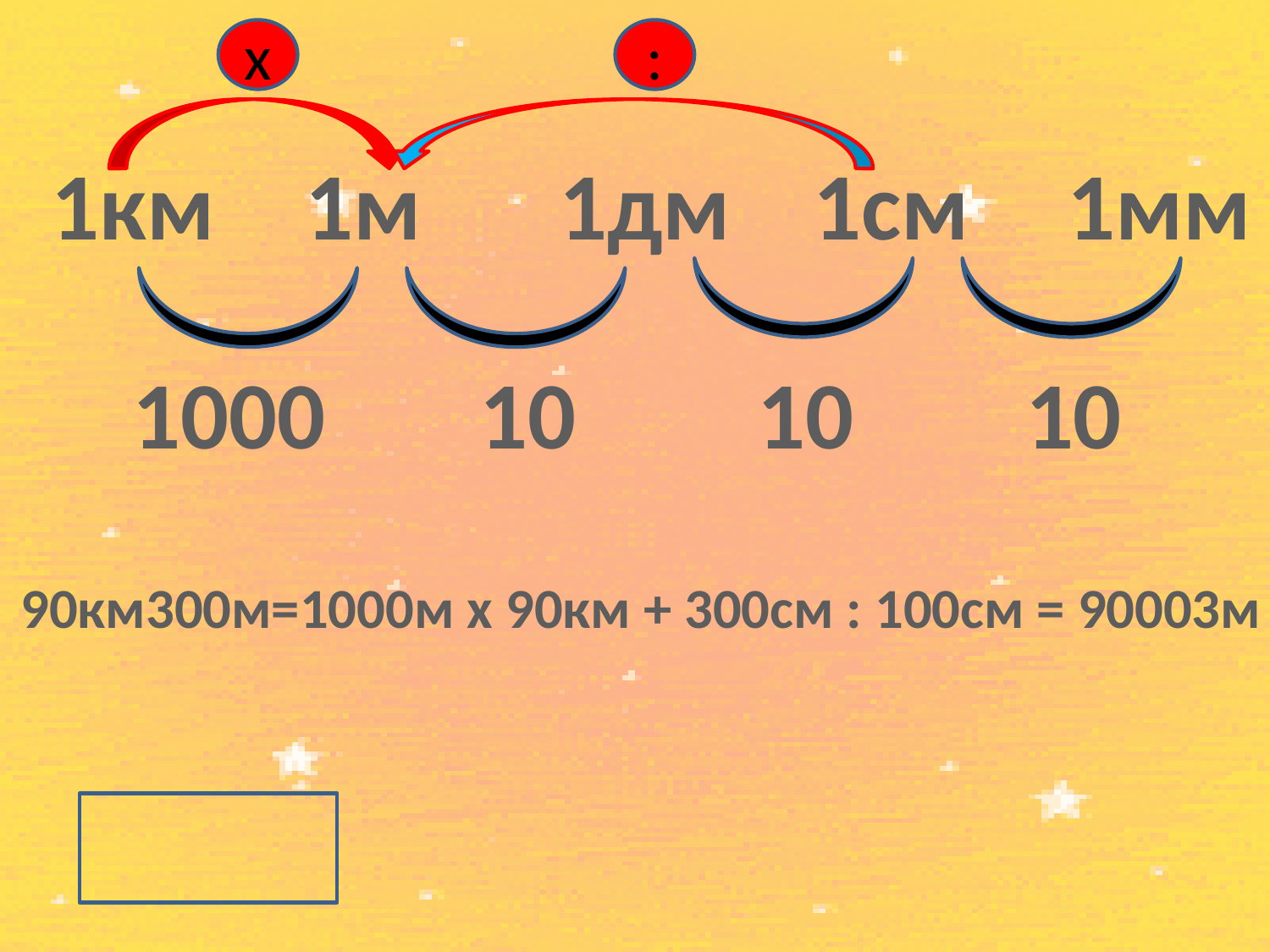

х
:

1км	1м		1дм	1см	1мм

1000
10
10
10
90км300м=1000м х 90км + 300см : 100см = 90003м